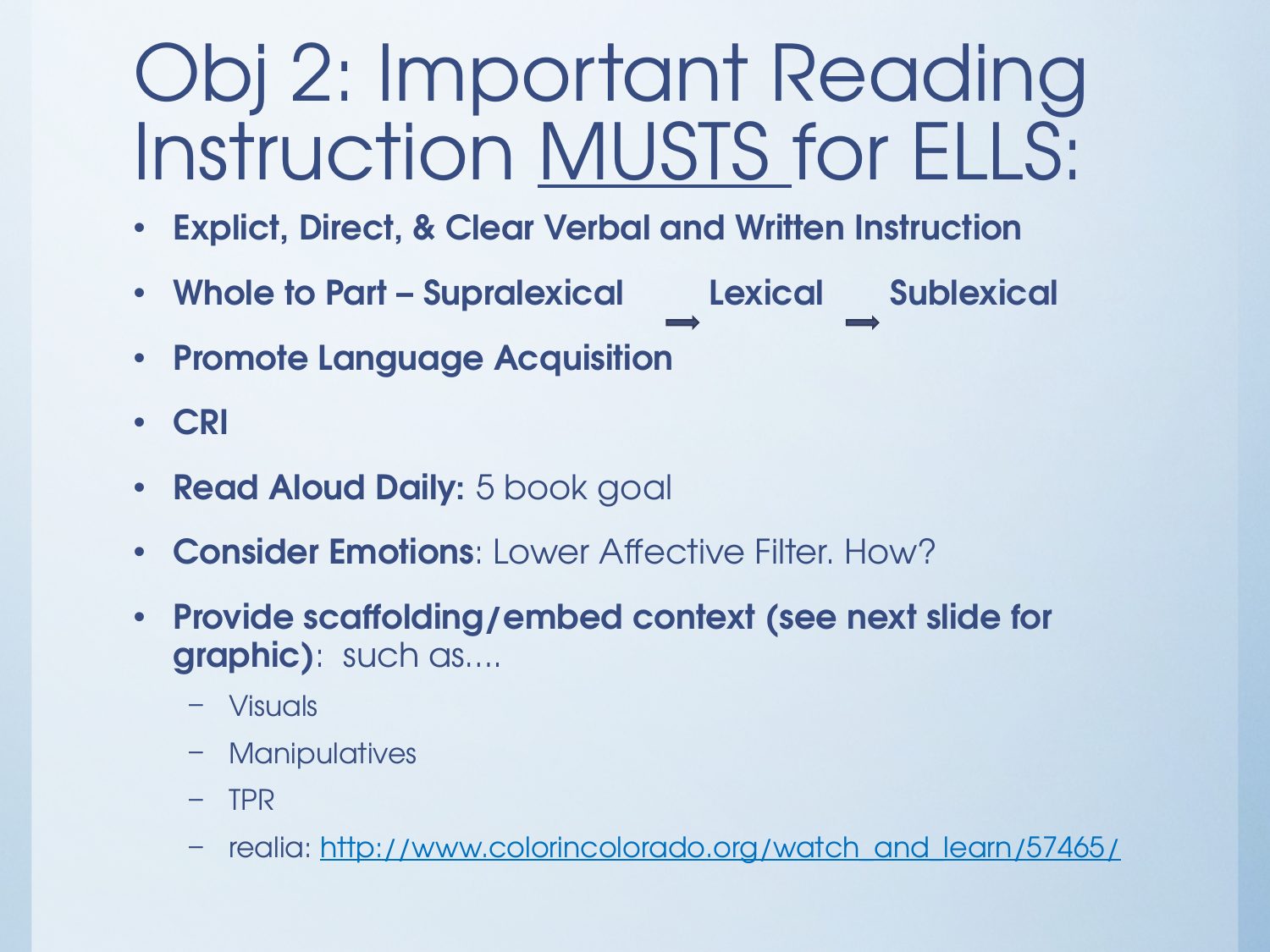

# Obj 2: Important Reading Instruction MUSTS for ELLS:
Explict, Direct, & Clear Verbal and Written Instruction
Whole to Part – Supralexical         Lexical       Sublexical
Promote Language Acquisition
CRI
Read Aloud Daily: 5 book goal
Consider Emotions: Lower Affective Filter. How?
Provide scaffolding/embed context (see next slide for graphic):  such as….
Visuals
Manipulatives
TPR
realia: http://www.colorincolorado.org/watch_and_learn/57465/